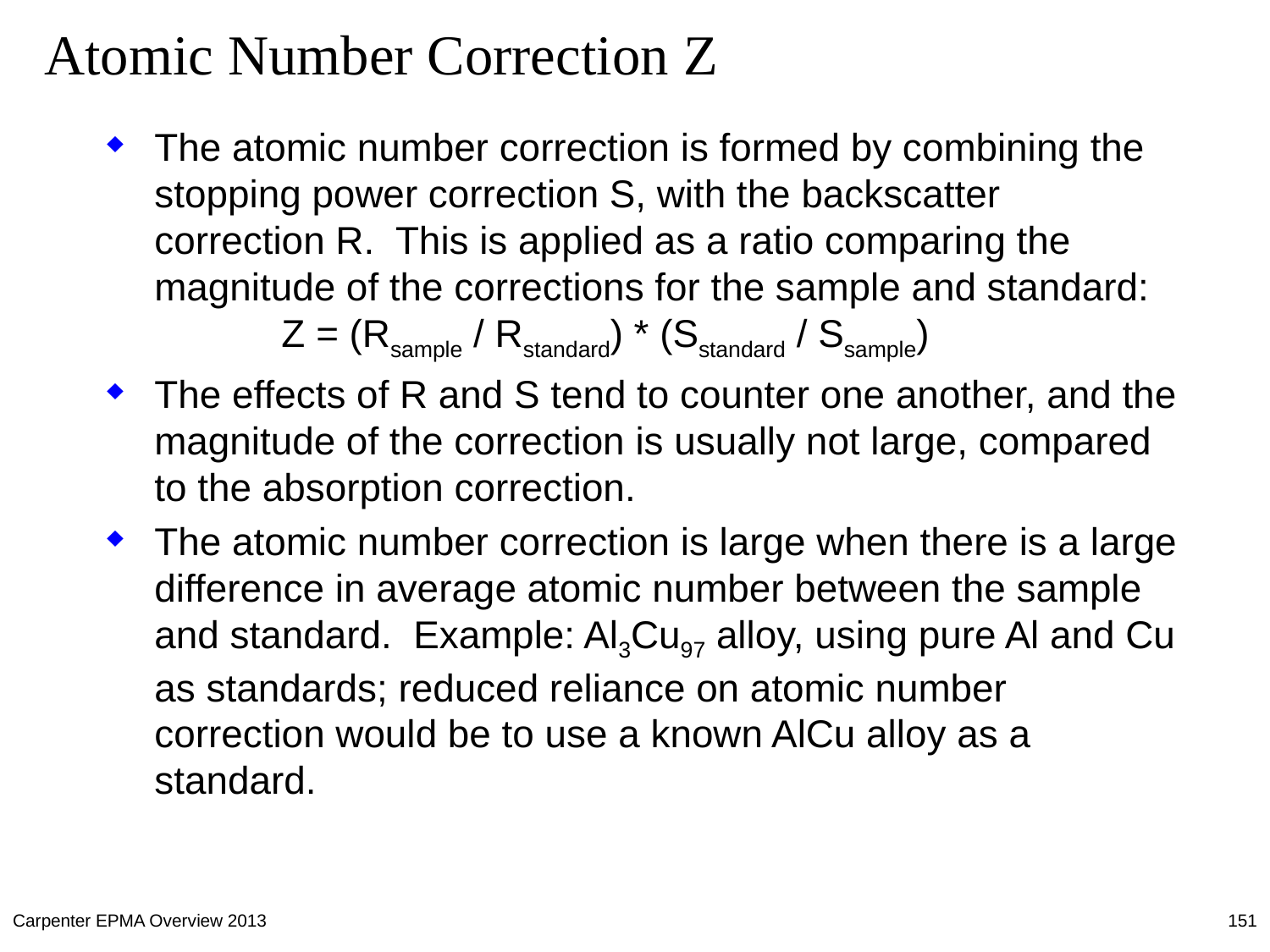

# Atomic Number Correction Z
The atomic number correction is formed by combining the stopping power correction S, with the backscatter correction R.  This is applied as a ratio comparing the magnitude of the corrections for the sample and standard:
	Z = (Rsample / Rstandard) * (Sstandard / Ssample)
The effects of R and S tend to counter one another, and the magnitude of the correction is usually not large, compared to the absorption correction.
The atomic number correction is large when there is a large difference in average atomic number between the sample and standard.  Example: Al3Cu97 alloy, using pure Al and Cu as standards; reduced reliance on atomic number correction would be to use a known AlCu alloy as a standard.

Carpenter EPMA Overview 2013
151